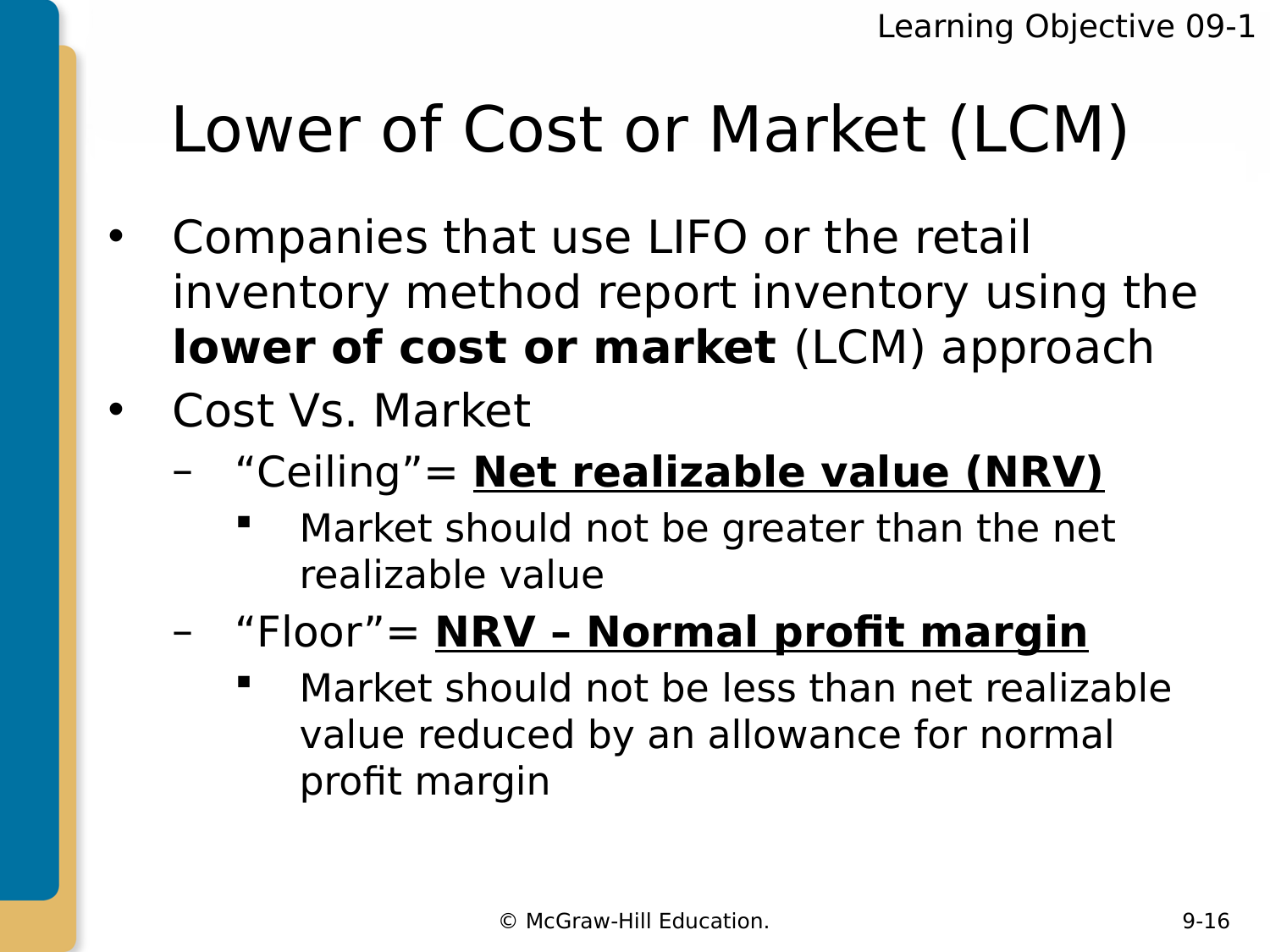

Learning Objective 09-1
# Lower of Cost or Market (LCM)
Companies that use LIFO or the retail inventory method report inventory using the lower of cost or market (LCM) approach
Cost Vs. Market
“Ceiling”= Net realizable value (NRV)
Market should not be greater than the net realizable value
“Floor”= NRV – Normal profit margin
Market should not be less than net realizable value reduced by an allowance for normal profit margin